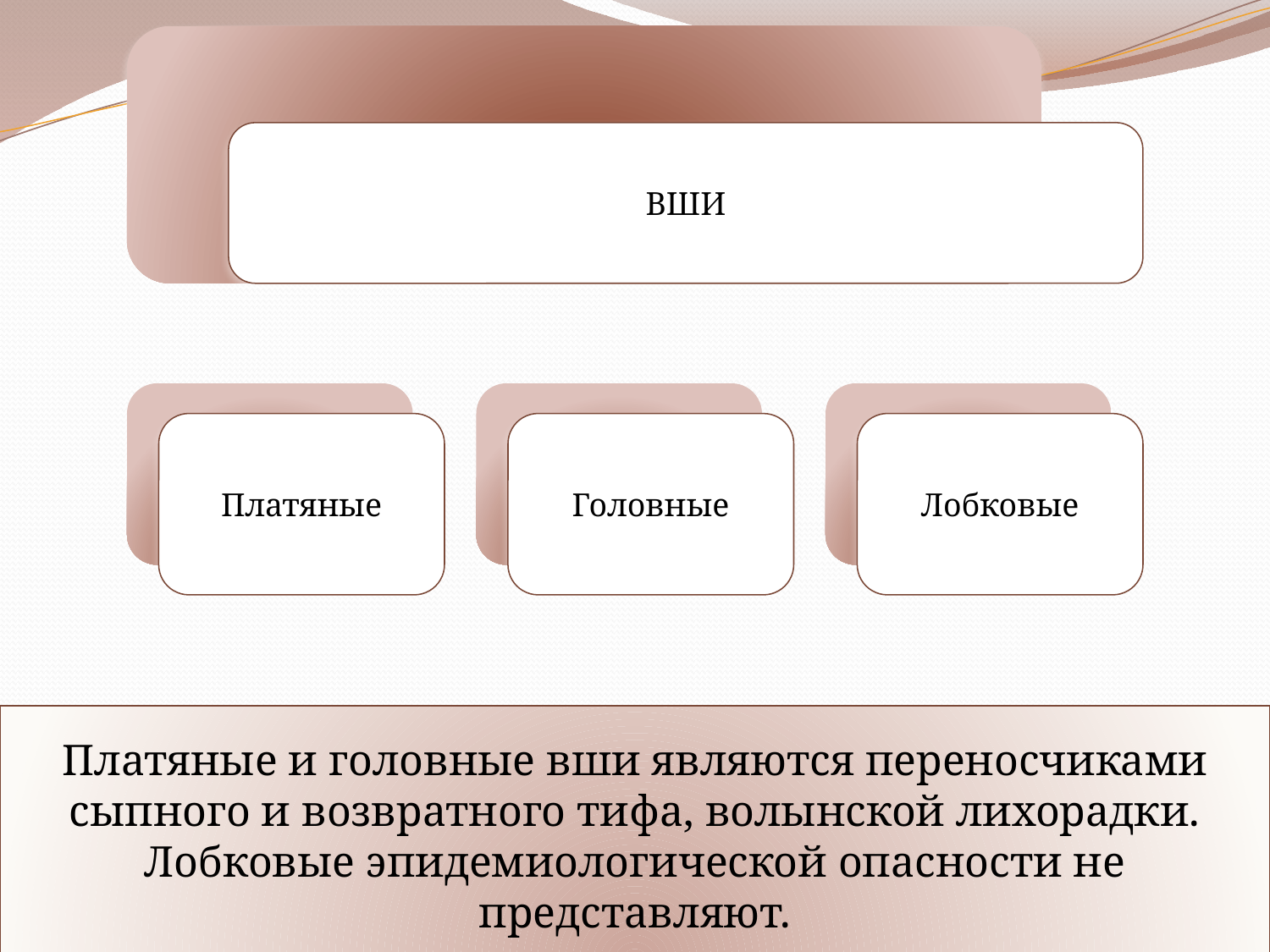

ВШИ
Платяные
Лобковые
Головные
Платяные и головные вши являются переносчиками сыпного и возвратного тифа, волынской лихорадки.
Лобковые эпидемиологической опасности не представляют.